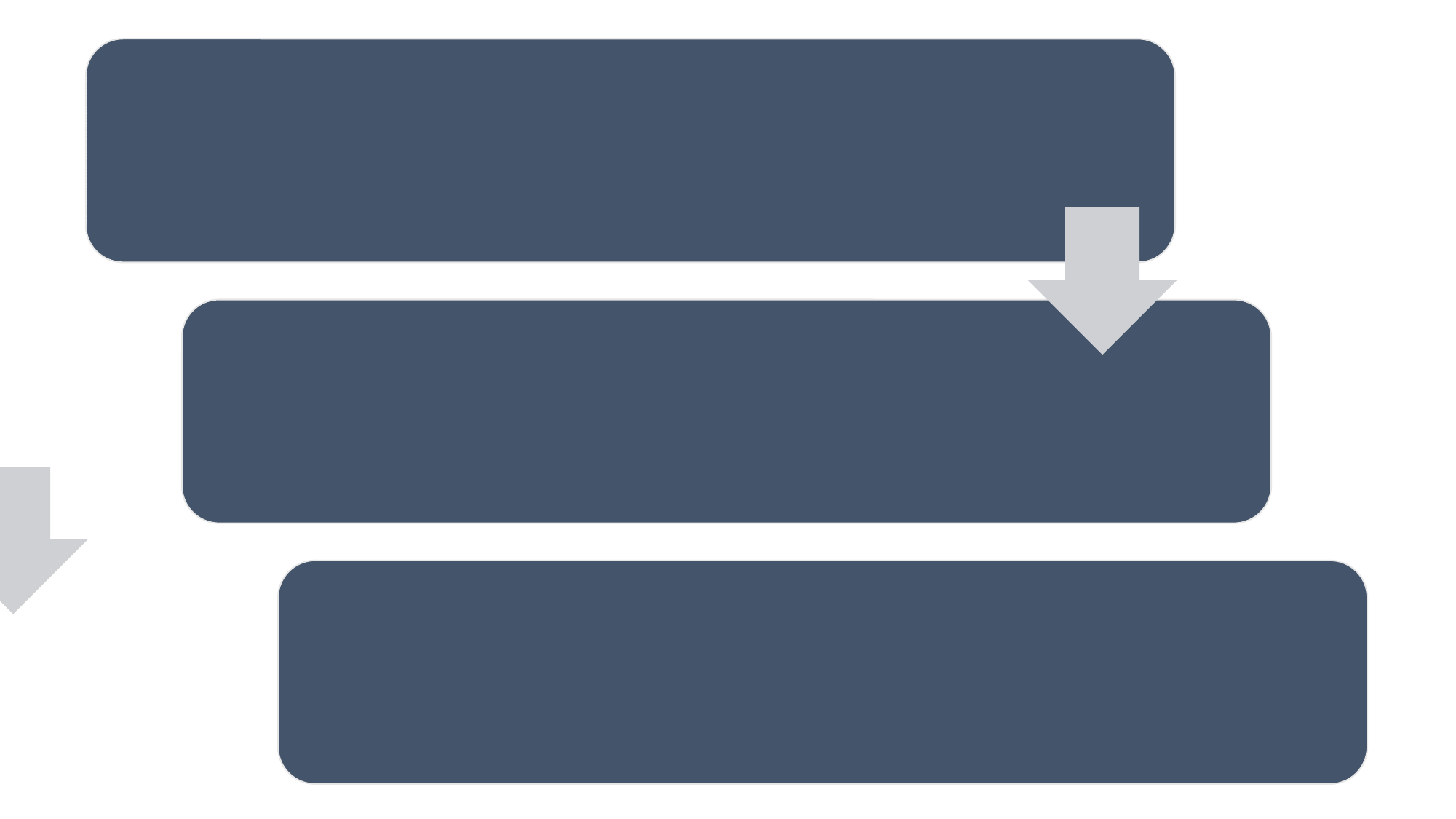

Ол әр түрлі ұғымдар мен басқа абстракцияларды құра отырып, белгілі бір заңдылықтарды қалыптастыра отырып, ғылыми зерттеулердің алуан түрлі әдістері мен әдістерін қолдана отырып, оған тек мәңгілікке жақындай алады.